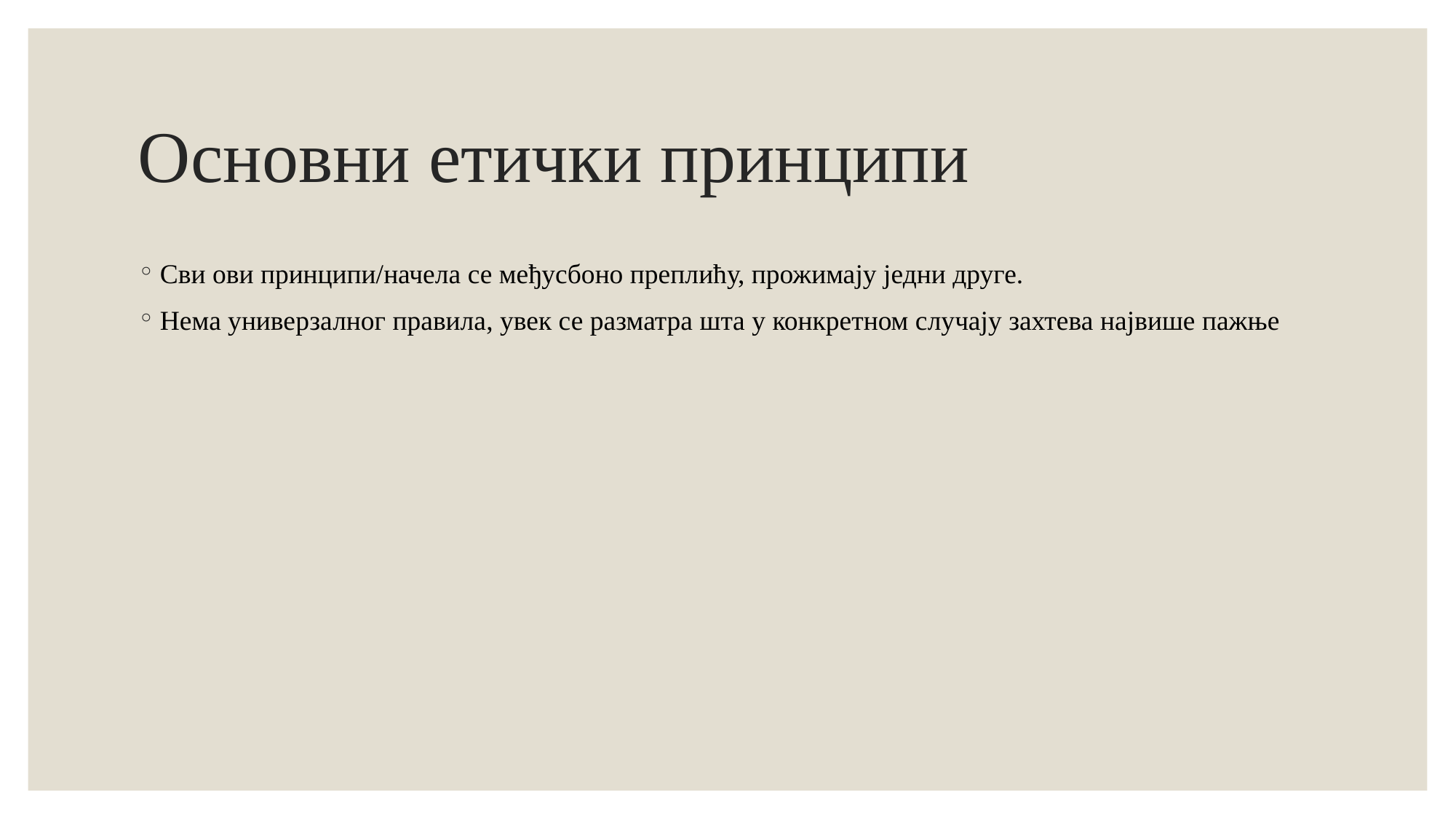

# Основни етички принципи
Сви ови принципи/начела се међусбоно преплићу, прожимају једни друге.
Нема универзалног правила, увек се разматра шта у конкретном случају захтева највише пажње